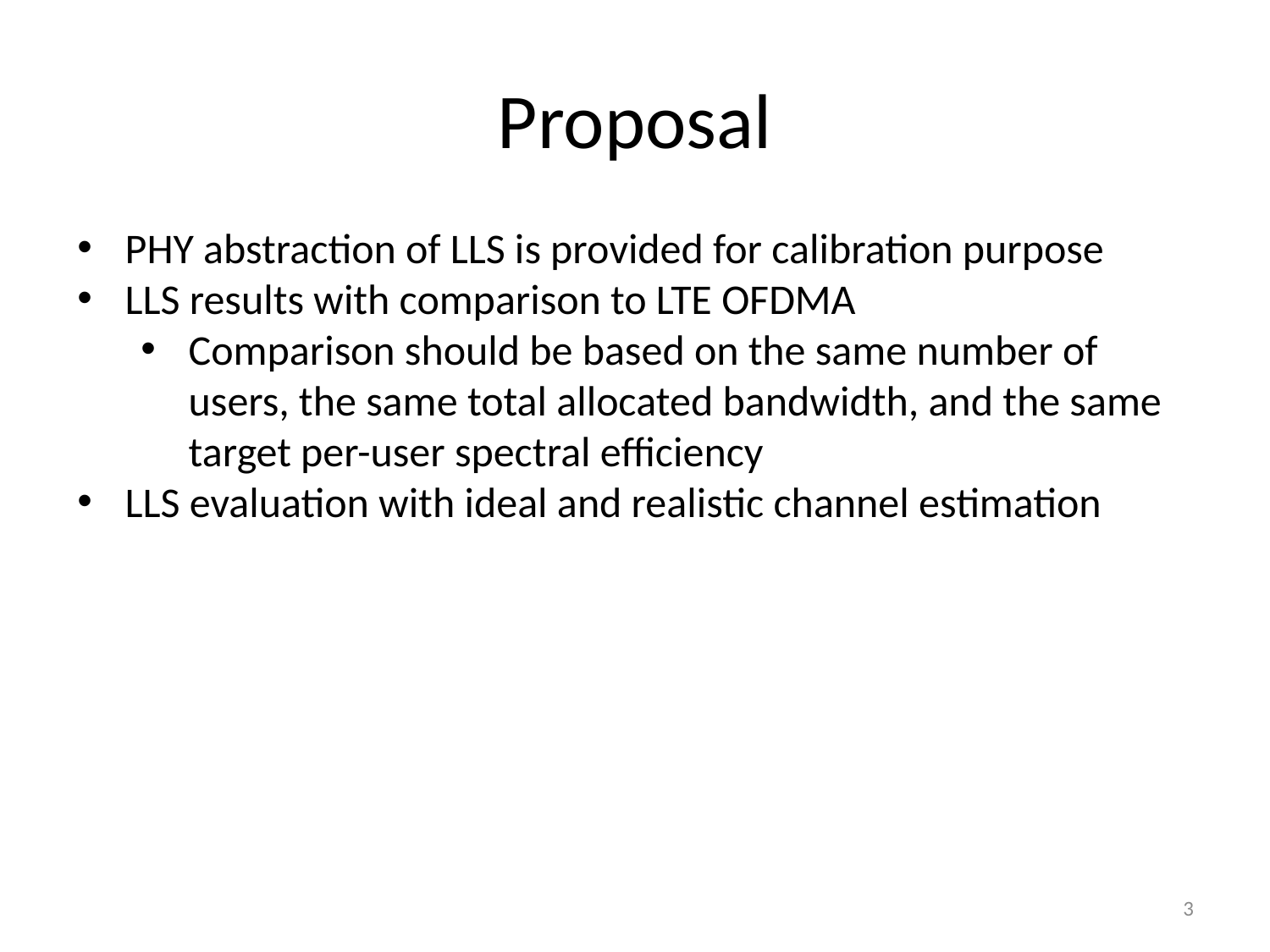

# Proposal
PHY abstraction of LLS is provided for calibration purpose
LLS results with comparison to LTE OFDMA
Comparison should be based on the same number of users, the same total allocated bandwidth, and the same target per-user spectral efficiency
LLS evaluation with ideal and realistic channel estimation

3